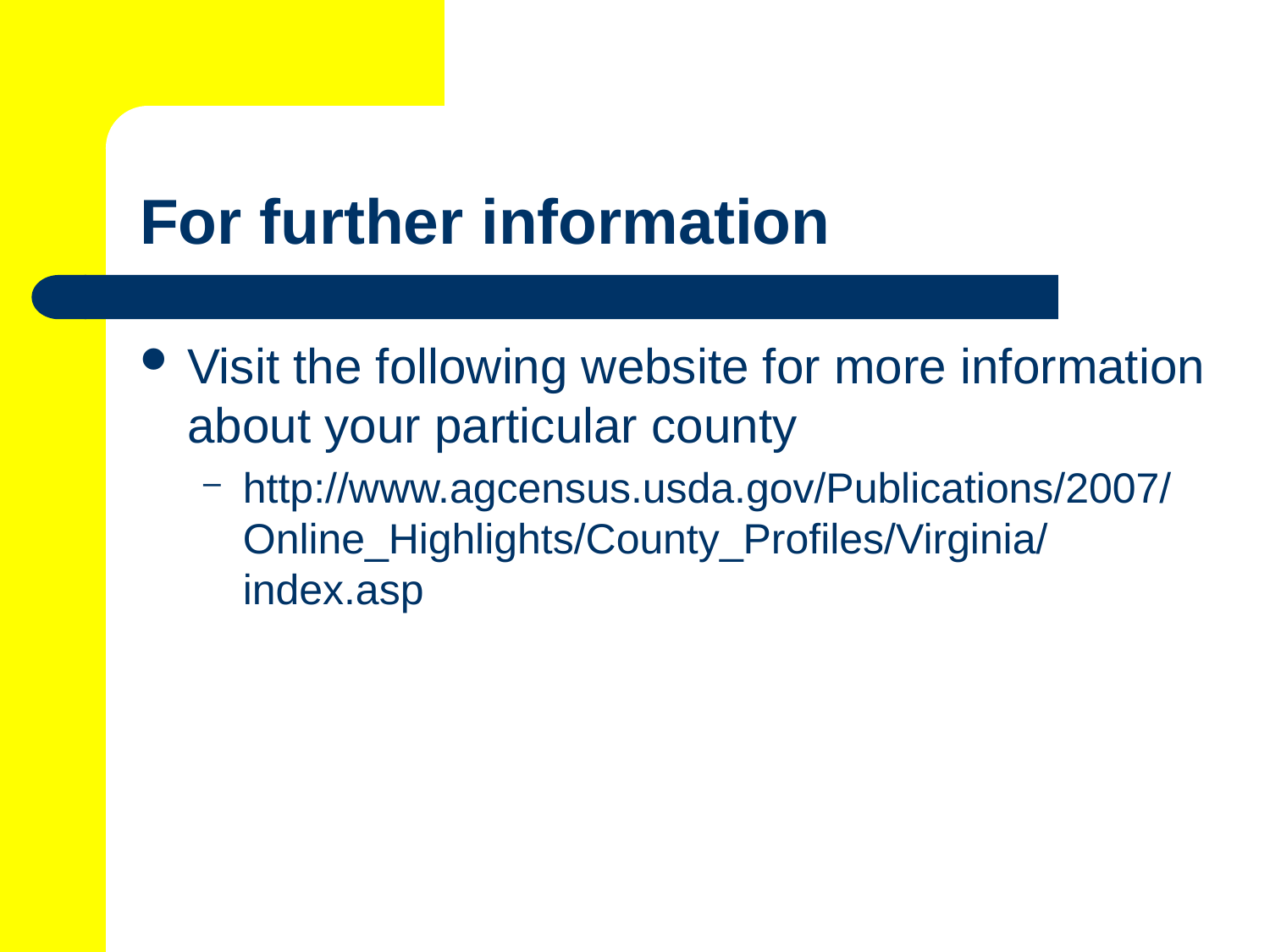

# For further information
Visit the following website for more information about your particular county
http://www.agcensus.usda.gov/Publications/2007/Online_Highlights/County_Profiles/Virginia/index.asp